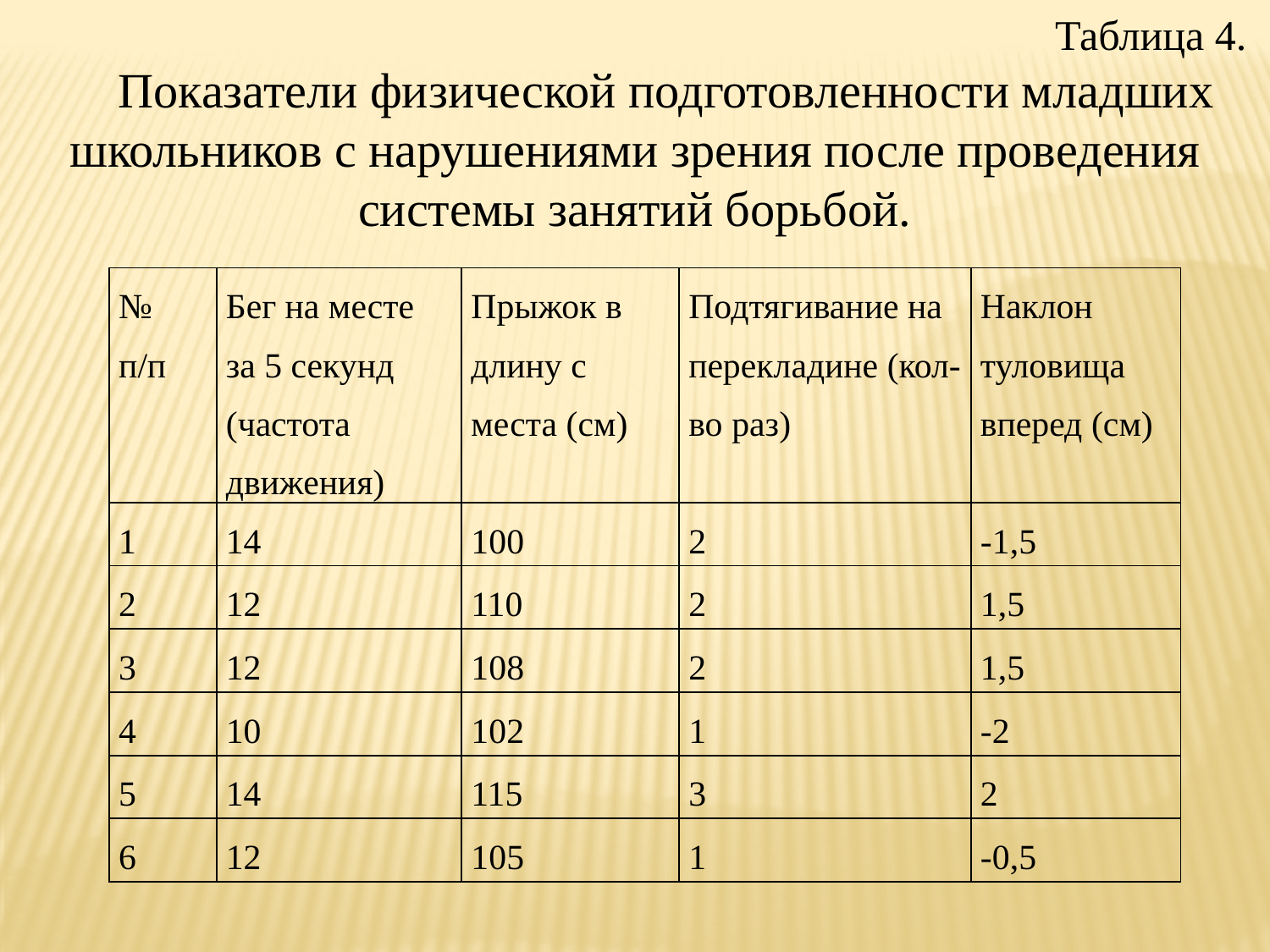

Таблица 4.
Показатели физической подготовленности младших школьников с нарушениями зрения после проведения системы занятий борьбой.

| № п/п | Бег на месте за 5 секунд (частота движения) | Прыжок в длину с места (см) | Подтягивание на перекладине (кол-во раз) | Наклон туловища вперед (см) |
| --- | --- | --- | --- | --- |
| 1 | 14 | 100 | 2 | -1,5 |
| 2 | 12 | 110 | 2 | 1,5 |
| 3 | 12 | 108 | 2 | 1,5 |
| 4 | 10 | 102 | 1 | -2 |
| 5 | 14 | 115 | 3 | 2 |
| 6 | 12 | 105 | 1 | -0,5 |